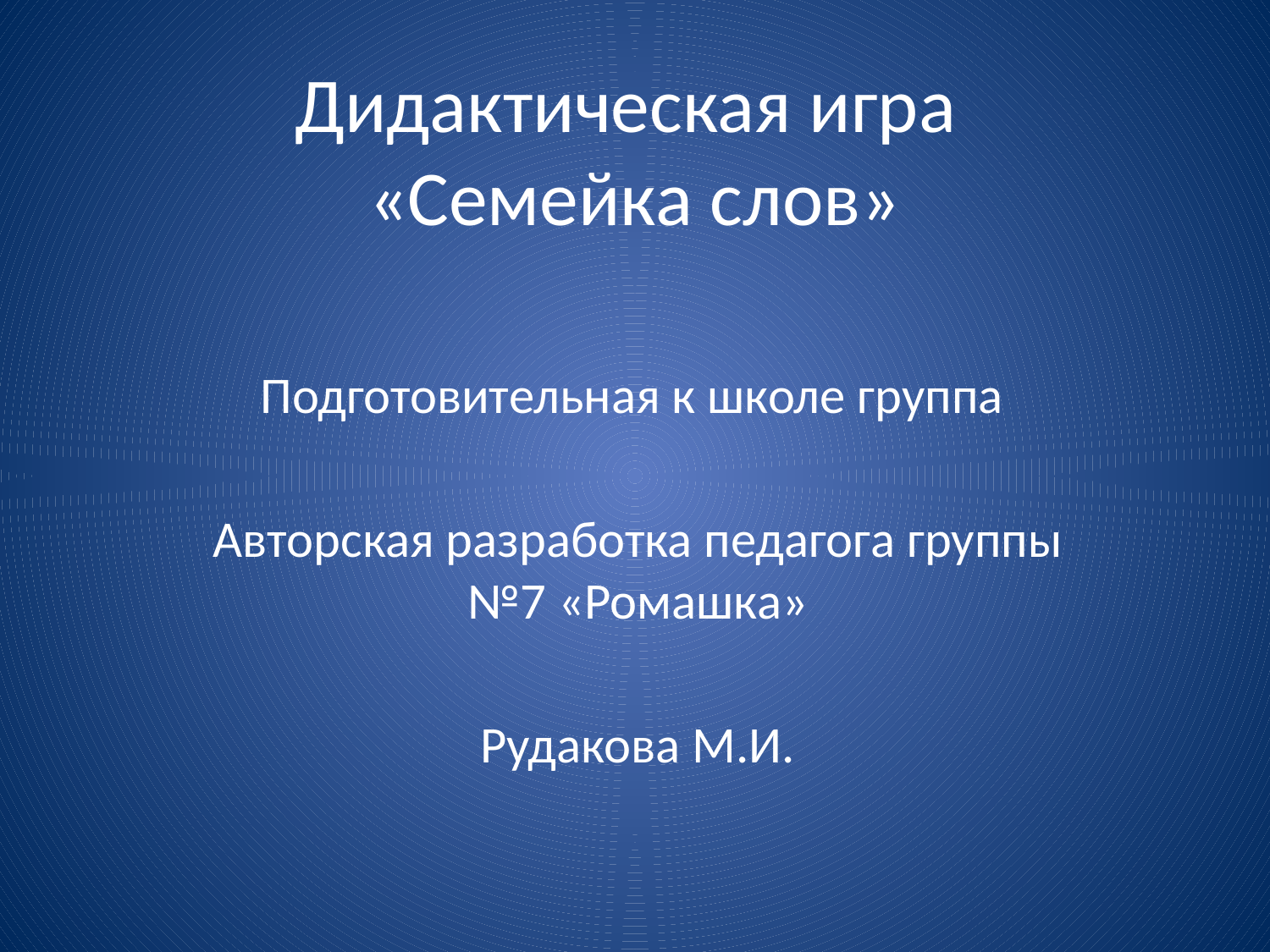

# Дидактическая игра «Семейка слов»
Подготовительная к школе группа

Авторская разработка педагога группы №7 «Ромашка»

Рудакова М.И.